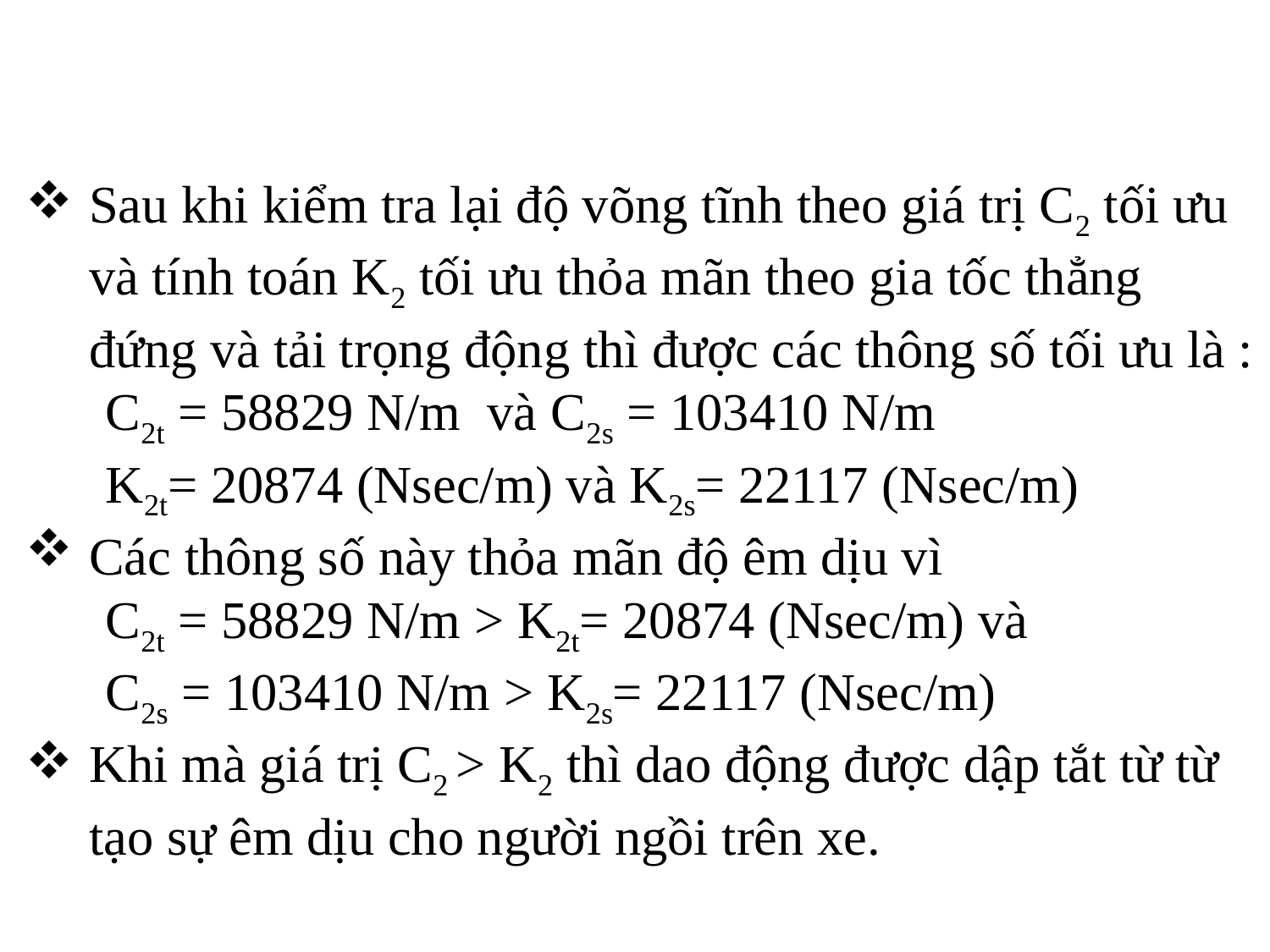

Sau khi kiểm tra lại độ võng tĩnh theo giá trị C2 tối ưu và tính toán K2 tối ưu thỏa mãn theo gia tốc thẳng đứng và tải trọng động thì được các thông số tối ưu là :
      C2t = 58829 N/m  và C2s = 103410 N/m
      K2t= 20874 (Nsec/m) và K2s= 22117 (Nsec/m)
Các thông số này thỏa mãn độ êm dịu vì
      C2t = 58829 N/m > K2t= 20874 (Nsec/m) và
      C2s = 103410 N/m > K2s= 22117 (Nsec/m)
Khi mà giá trị C2 > K2 thì dao động được dập tắt từ từ tạo sự êm dịu cho người ngồi trên xe.